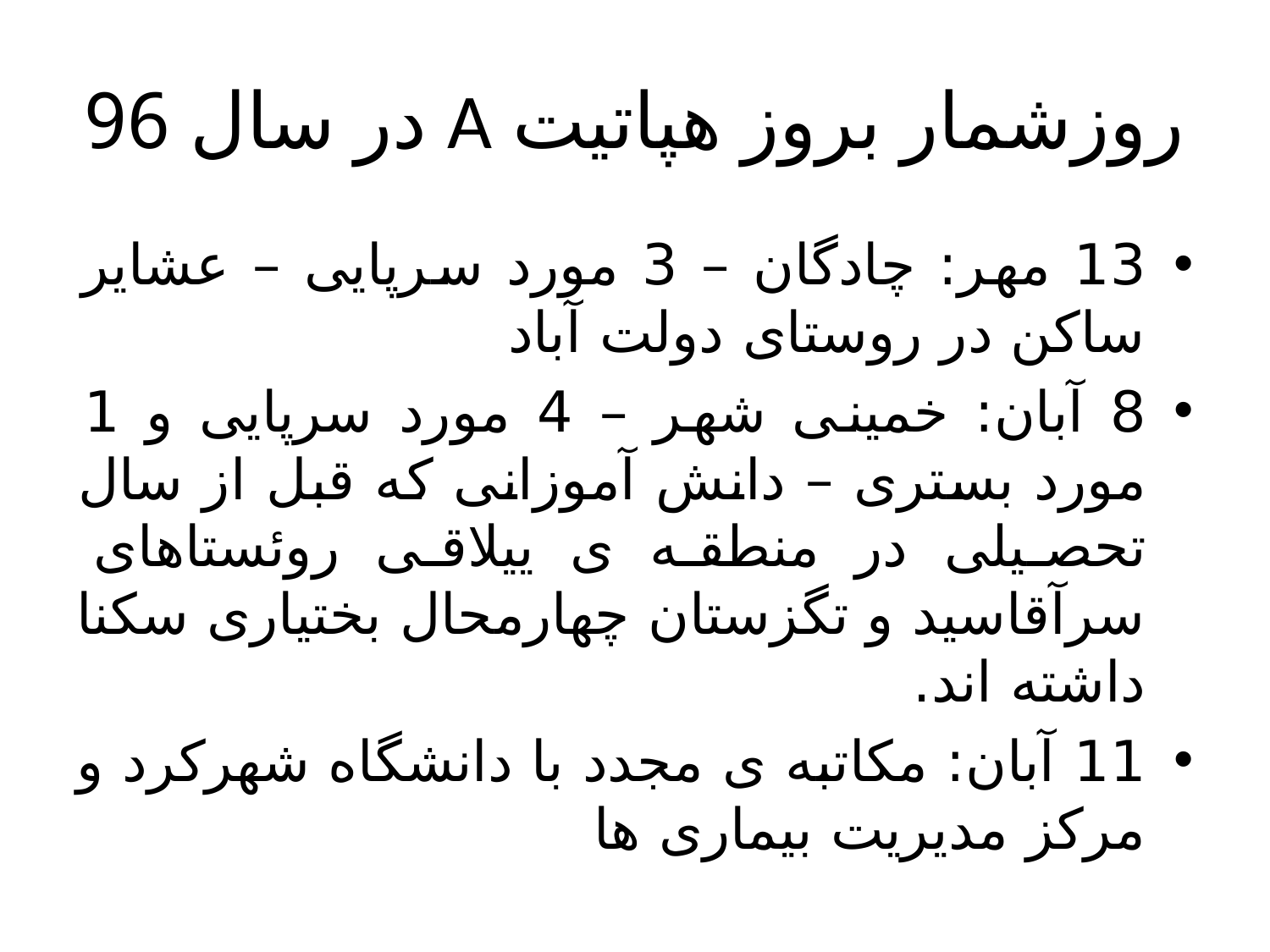

# روزشمار بروز هپاتیت A در سال 96
13 مهر: چادگان – 3 مورد سرپایی – عشایر ساکن در روستای دولت آباد
8 آبان: خمینی شهر – 4 مورد سرپایی و 1 مورد بستری – دانش آموزانی که قبل از سال تحصیلی در منطقه ی ییلاقی روئستاهای سرآقاسید و تگزستان چهارمحال بختیاری سکنا داشته اند.
11 آبان: مکاتبه ی مجدد با دانشگاه شهرکرد و مرکز مدیریت بیماری ها